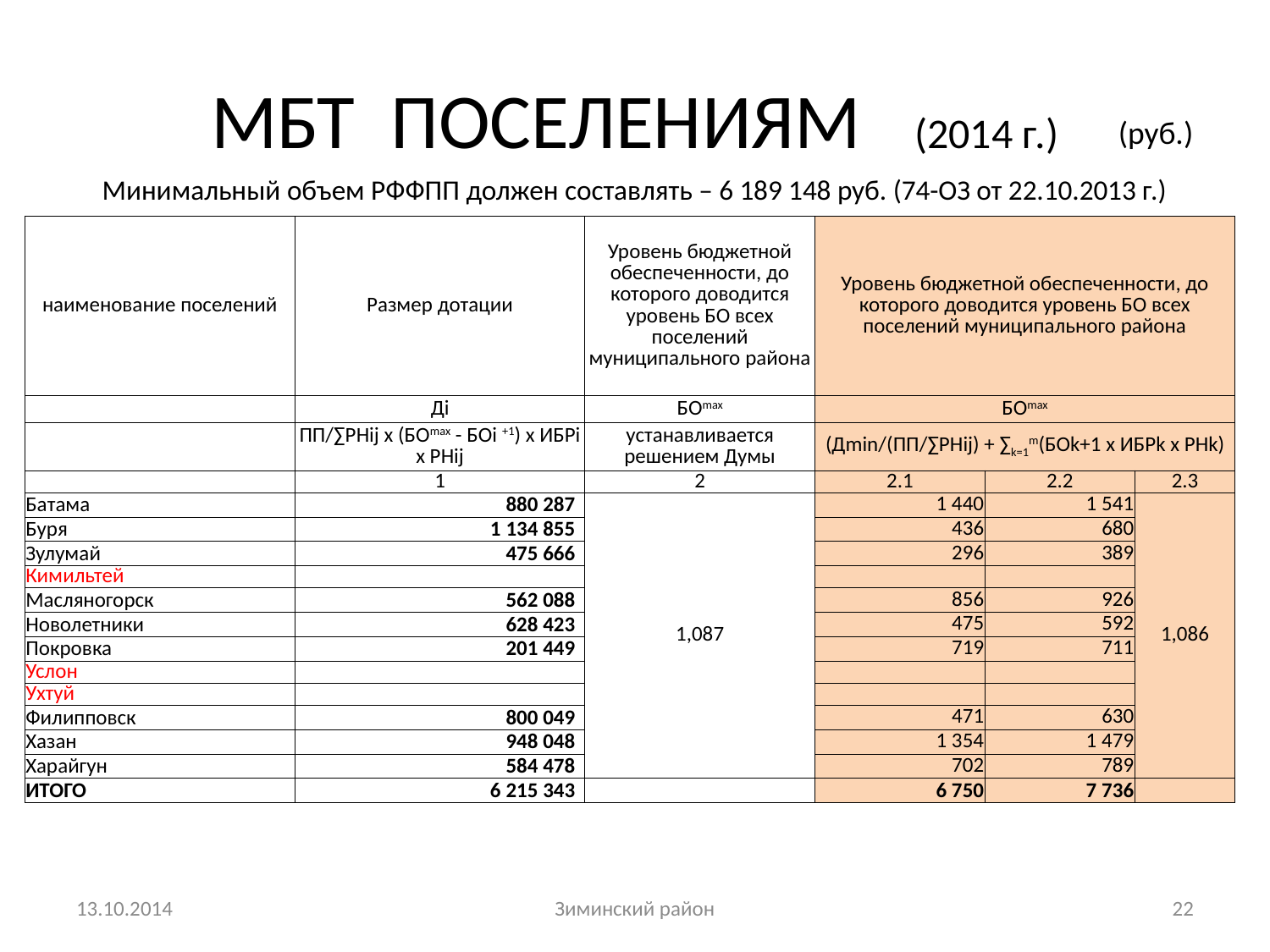

# МБТ  ПОСЕЛЕНИЯМ   (2014 г.)
(руб.)
Минимальный объем РФФПП должен составлять – 6 189 148 руб. (74-ОЗ от 22.10.2013 г.)
| наименование поселений | Размер дотации | Уровень бюджетной обеспеченности, до которого доводится уровень БО всех поселений муниципального района | Уровень бюджетной обеспеченности, до которого доводится уровень БО всех поселений муниципального района |  |  |
| --- | --- | --- | --- | --- | --- |
|  | Дi | БОmax | БОmax |  |  |
|  | ПП/∑РНij х (БОmax - БОi +1) х ИБРi х РНij | устанавливается решением Думы | (Дmin/(ПП/∑РНij) + ∑k=1m(БОk+1 х ИБРk х РНk) |  |  |
|  | 1 | 2 | 2.1 | 2.2 | 2.3 |
| Батама | 880 287 | 1,087 | 1 440 | 1 541 | 1,086 |
| Буря | 1 134 855 |  | 436 | 680 |  |
| Зулумай | 475 666 |  | 296 | 389 |  |
| Кимильтей |  |  |  |  |  |
| Масляногорск | 562 088 |  | 856 | 926 |  |
| Новолетники | 628 423 |  | 475 | 592 |  |
| Покровка | 201 449 |  | 719 | 711 |  |
| Услон |  |  |  |  |  |
| Ухтуй |  |  |  |  |  |
| Филипповск | 800 049 |  | 471 | 630 |  |
| Хазан | 948 048 |  | 1 354 | 1 479 |  |
| Харайгун | 584 478 |  | 702 | 789 |  |
| ИТОГО | 6 215 343 |  | 6 750 | 7 736 |  |
13.10.2014
Зиминский район
22